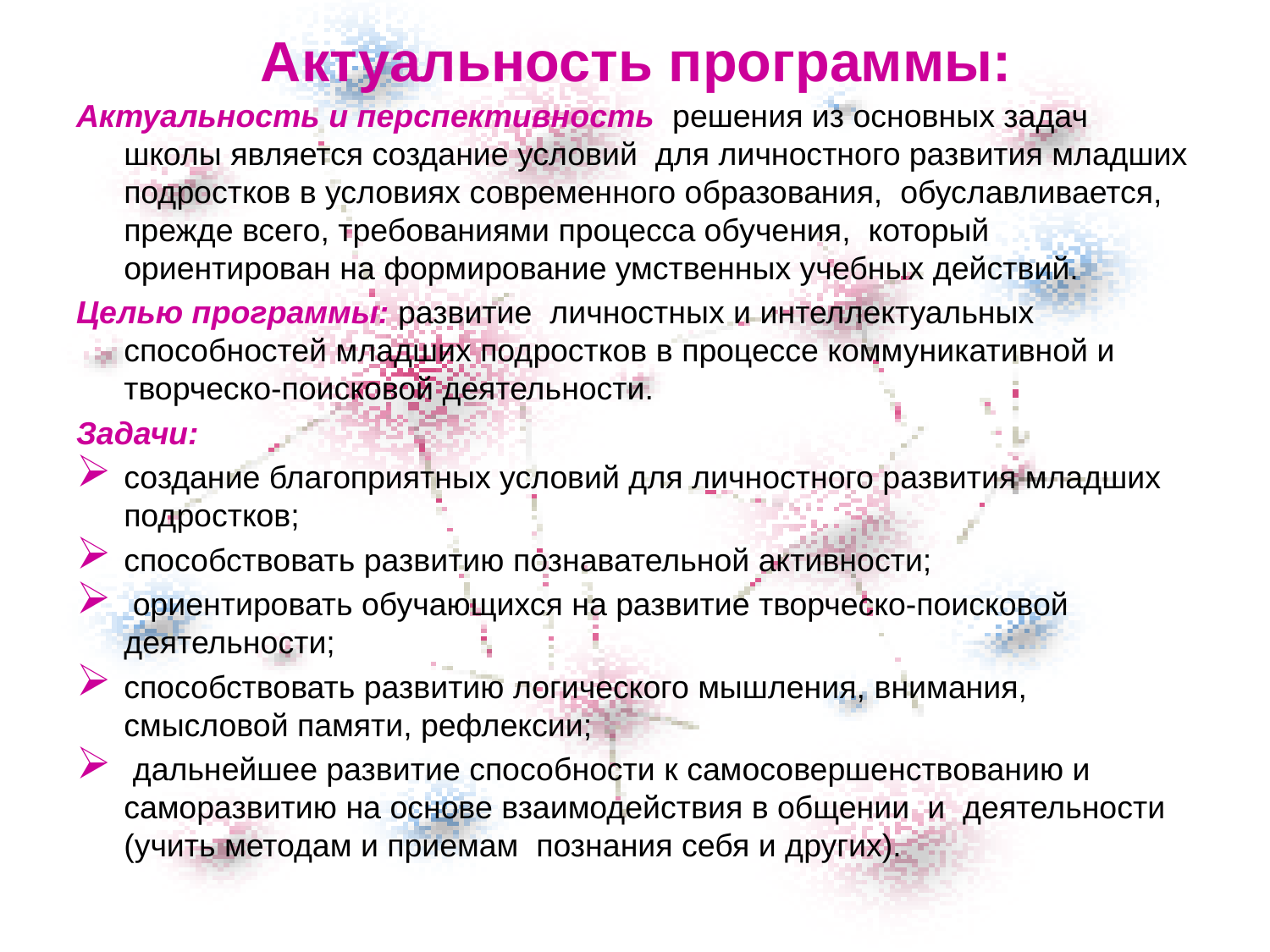

# Актуальность программы:
Актуальность и перспективность  решения из основных задач школы является создание условий  для личностного развития младших подростков в условиях современного образования,  обуславливается, прежде всего, требованиями процесса обучения,  который ориентирован на формирование умственных учебных действий.
Целью программы: развитие  личностных и интеллектуальных способностей младших подростков в процессе коммуникативной и творческо-поисковой деятельности.
Задачи:
создание благоприятных условий для личностного развития младших подростков;
способствовать развитию познавательной активности;
 ориентировать обучающихся на развитие творческо-поисковой деятельности;
способствовать развитию логического мышления, внимания, смысловой памяти, рефлексии;
 дальнейшее развитие способности к самосовершенствованию и саморазвитию на основе взаимодействия в общении  и  деятельности  (учить методам и приемам  познания себя и других).